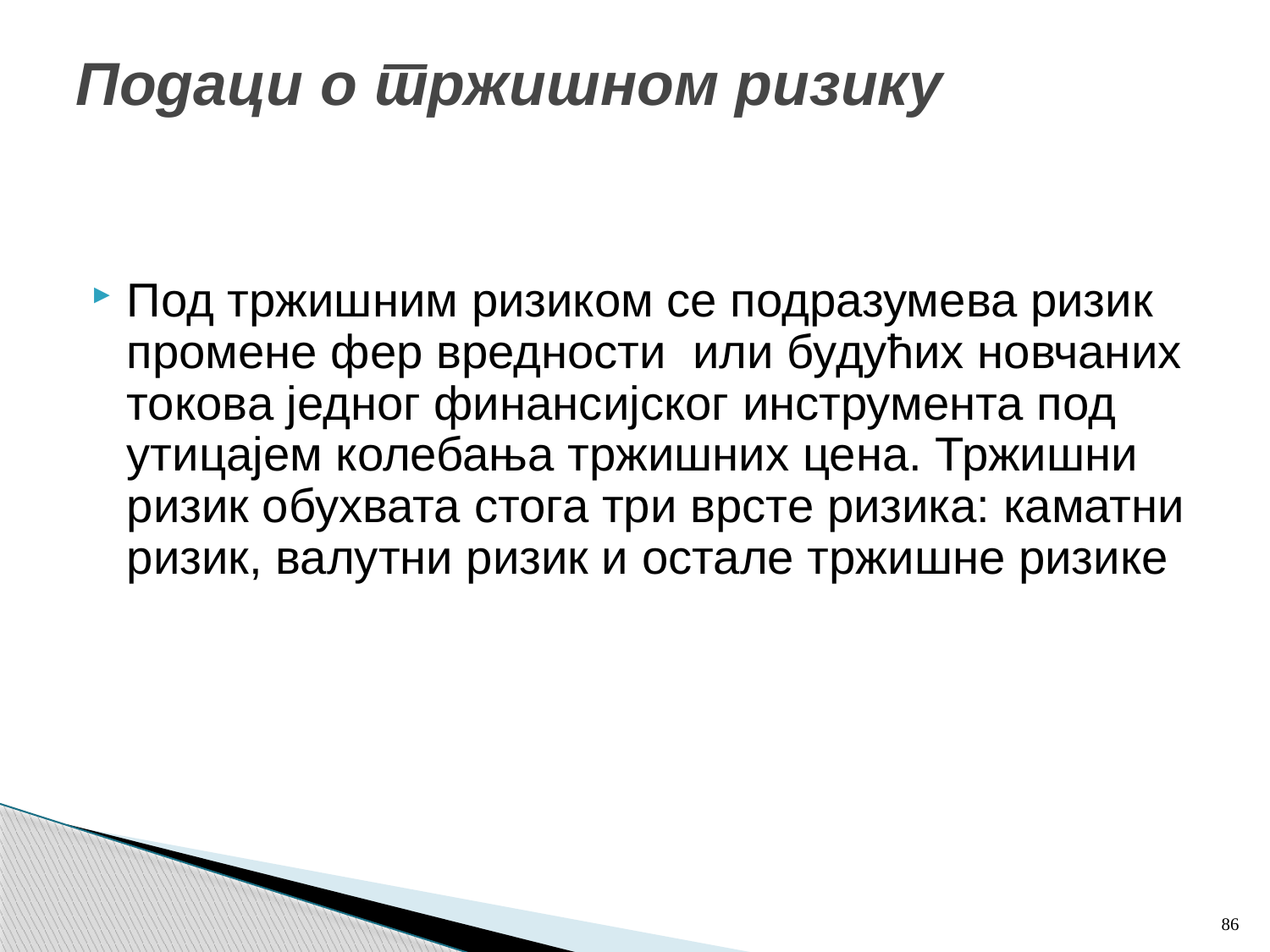

# Подаци о тржишном ризику

Под тржишним ризиком се подразумева ризик промене фер вредности  или будућих новчаних токова једног финансијског инструмента под утицајем колебања тржишних цена. Тржишни ризик обухвата стога три врсте ризика: каматни ризик, валутни ризик и остале тржишне ризике
86